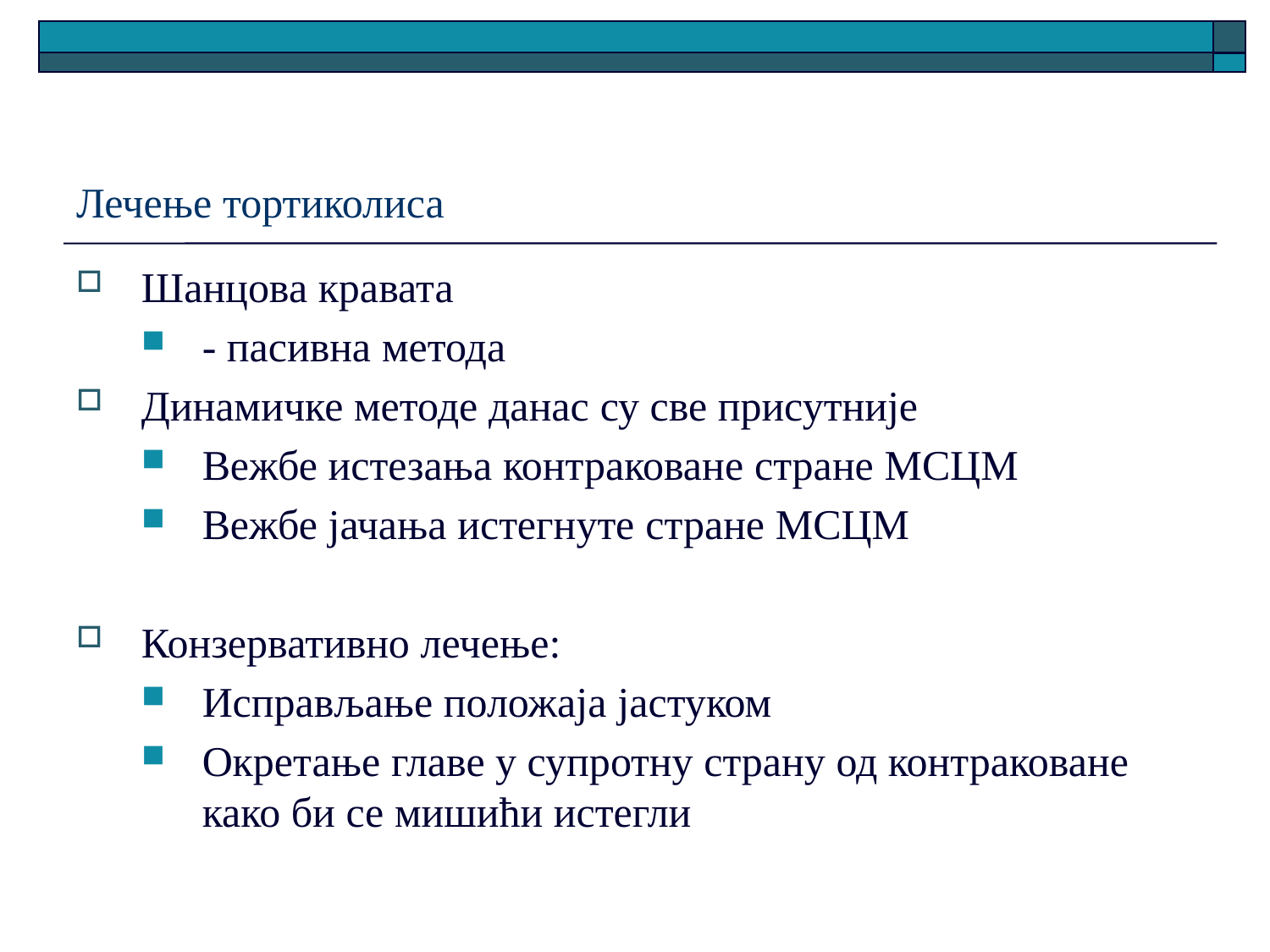

# Лечење тортиколиса
Шанцова кравата
- пасивна метода
Динамичке методе данас су све присутније
Вежбе истезања контраковане стране МСЦМ
Вежбе јачања истегнуте стране МСЦМ

Конзервативно лечење:
Исправљање положаја јастуком
Окретање главе у супротну страну од контраковане како би се мишићи истегли